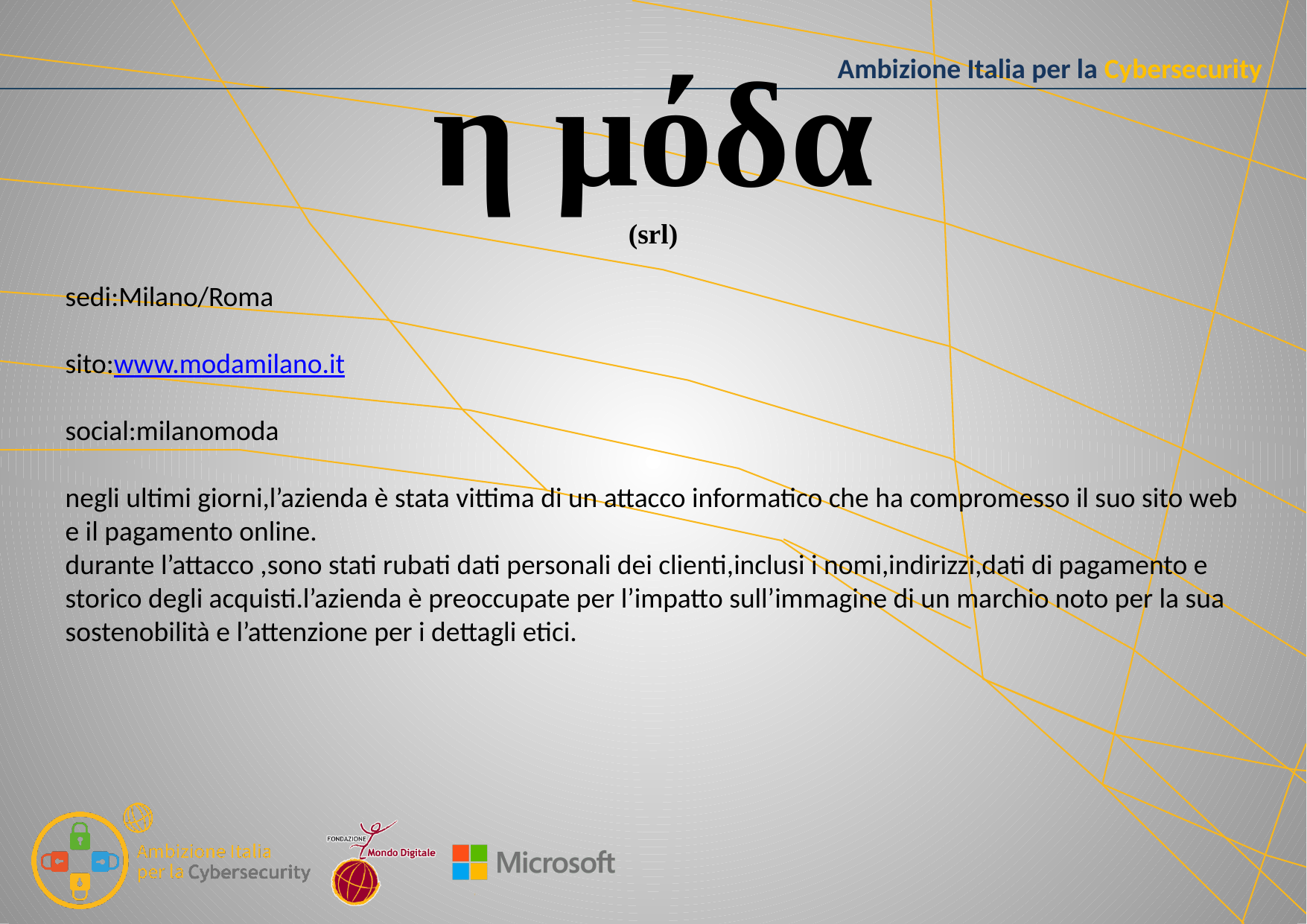

# η μόδα
(srl)
sedi:Milano/Roma

sito:www.modamilano.it

social:milanomoda

negli ultimi giorni,l’azienda è stata vittima di un attacco informatico che ha compromesso il suo sito web e il pagamento online.
durante l’attacco ,sono stati rubati dati personali dei clienti,inclusi i nomi,indirizzi,dati di pagamento e storico degli acquisti.l’azienda è preoccupate per l’impatto sull’immagine di un marchio noto per la sua sostenobilità e l’attenzione per i dettagli etici.